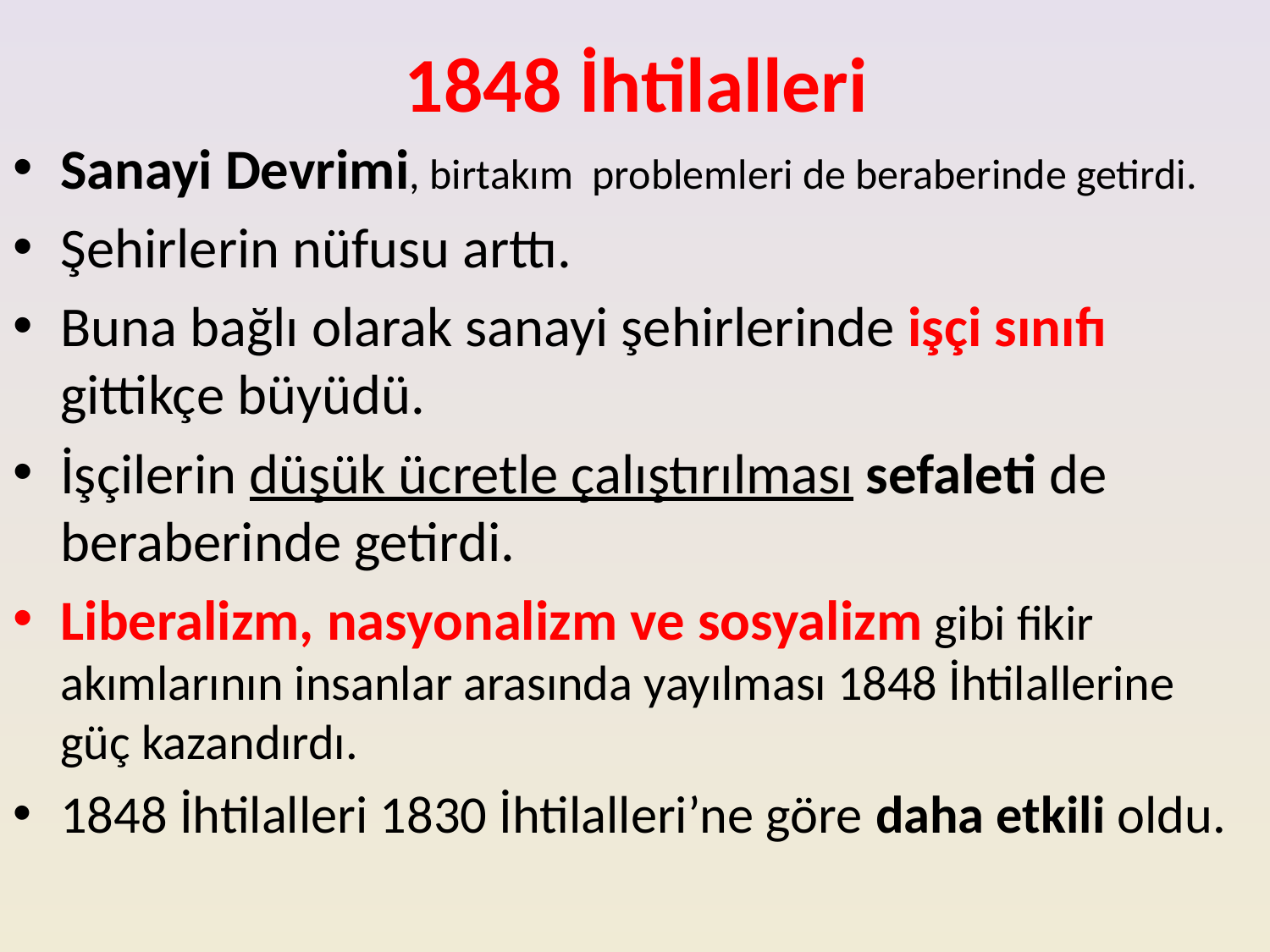

# 1848 İhtilalleri
Sanayi Devrimi, birtakım  problemleri de beraberinde getirdi.
Şehirlerin nüfusu arttı.
Buna bağlı olarak sanayi şehirlerinde işçi sınıfı gittikçe büyüdü.
İşçilerin düşük ücretle çalıştırılması sefaleti de beraberinde getirdi.
Liberalizm, nasyonalizm ve sosyalizm gibi fikir akımlarının insanlar arasında yayılması 1848 İhtilallerine güç kazandırdı.
1848 İhtilalleri 1830 İhtilalleri’ne göre daha etkili oldu.